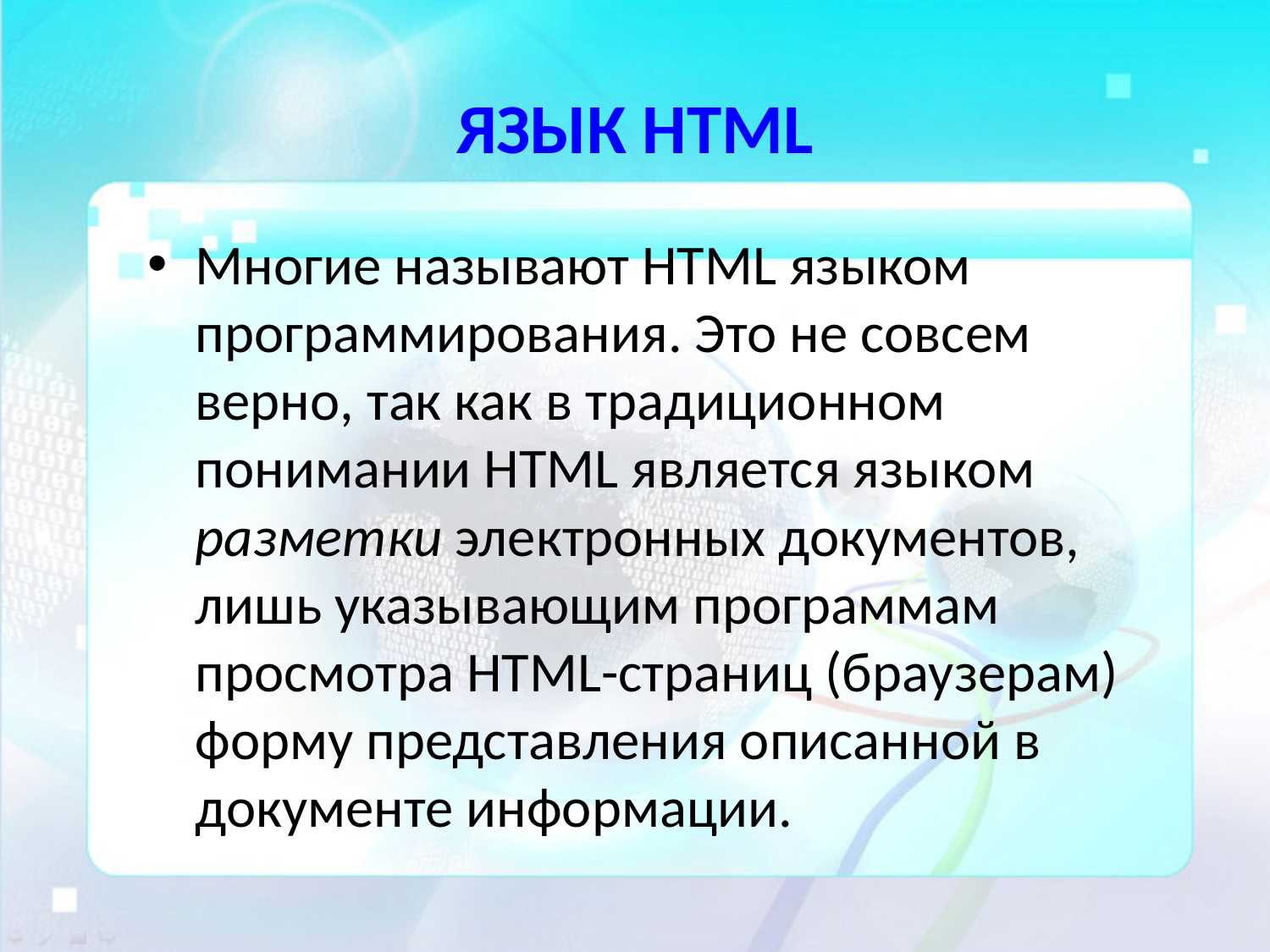

# ЯЗЫК HTML
Многие называют HTML языком программирования. Это не совсем верно, так как в традиционном понимании HTML является языком разметки электронных документов, лишь указывающим программам просмотра HTML-страниц (браузерам) форму представления описанной в документе информации.